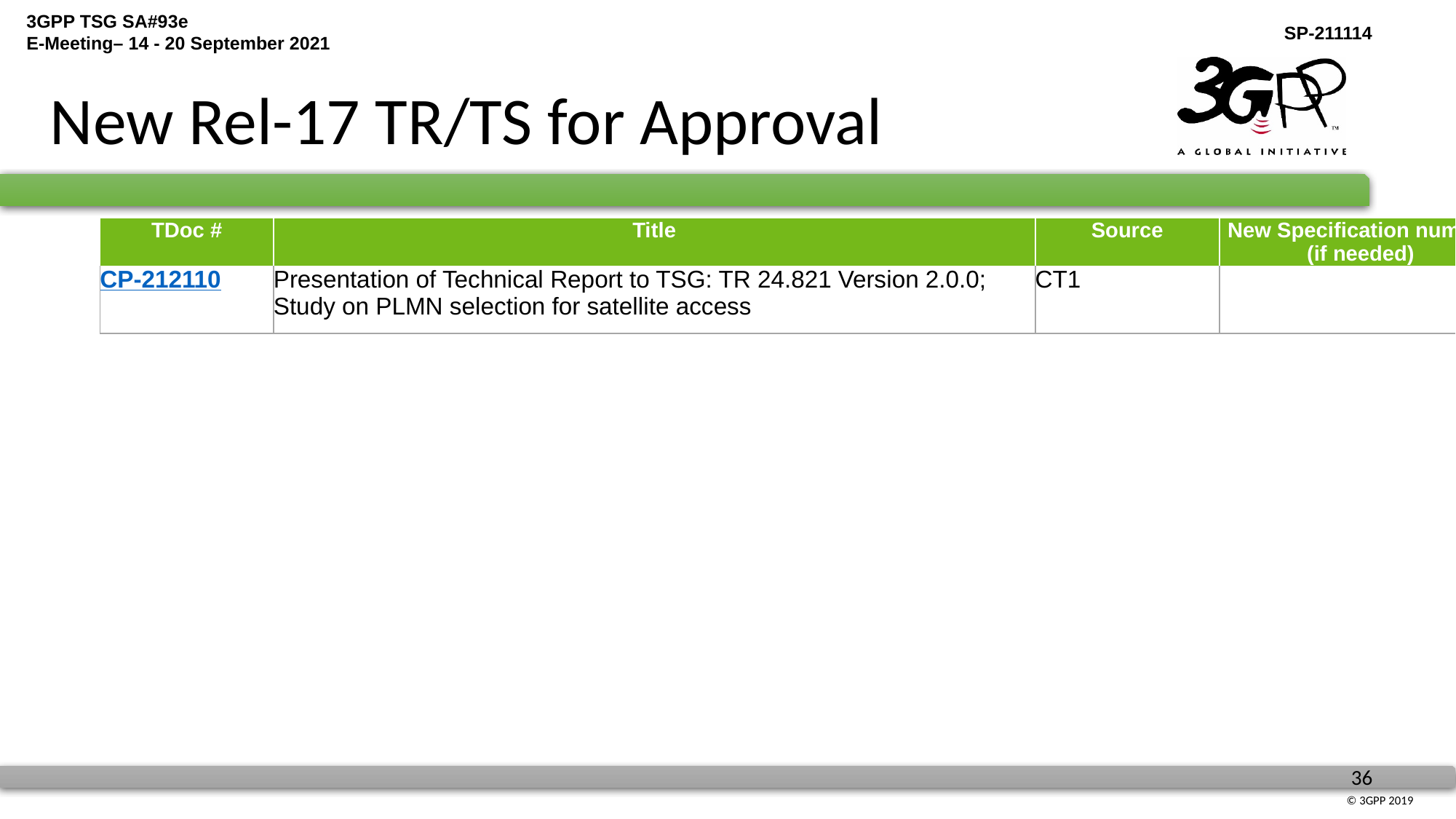

# New Rel-17 TR/TS for Approval
| TDoc # | Title | Source | New Specification number (if needed) |
| --- | --- | --- | --- |
| CP-212110 | Presentation of Technical Report to TSG: TR 24.821 Version 2.0.0; Study on PLMN selection for satellite access | CT1 |  |